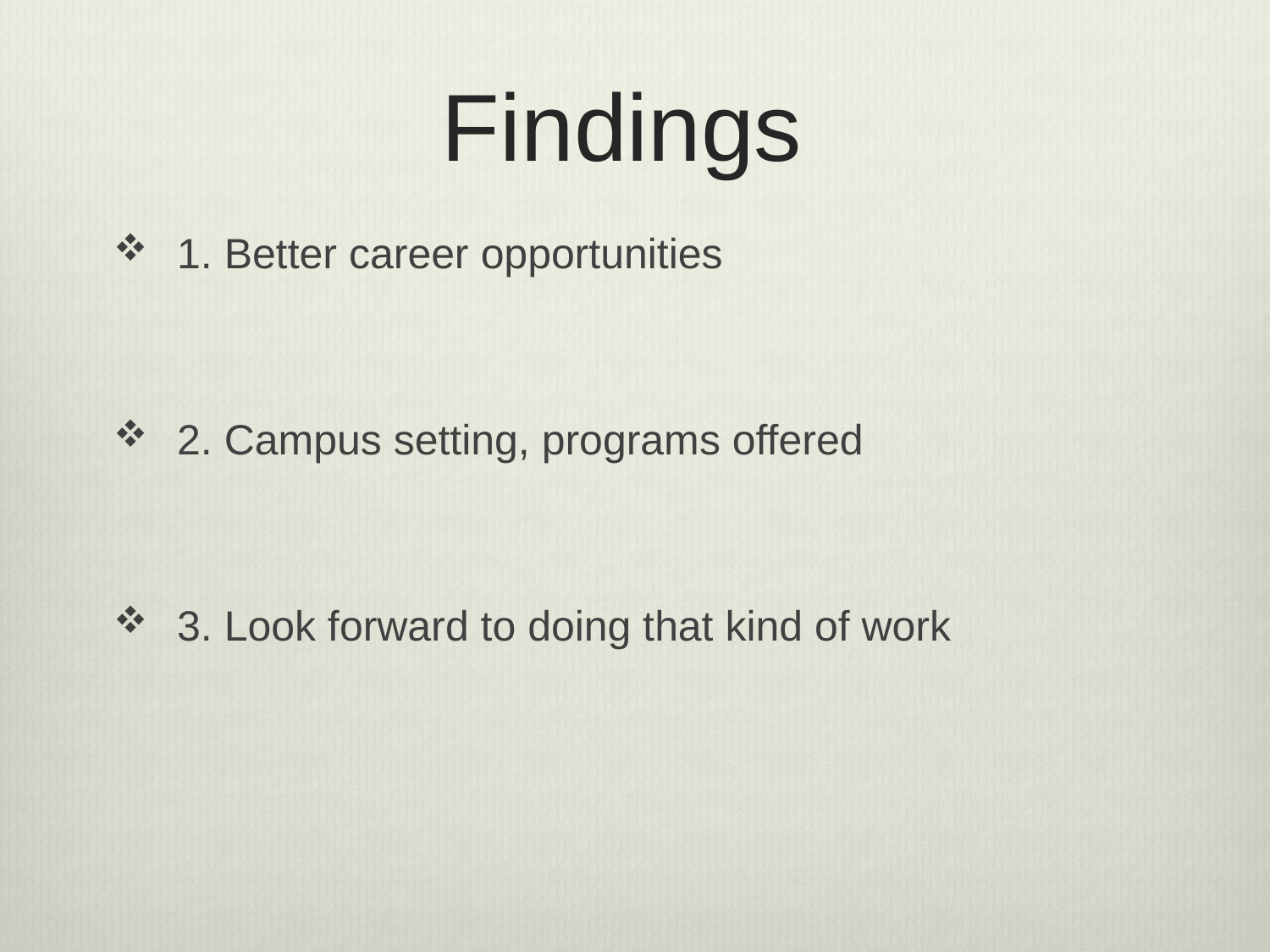

# Findings
1. Better career opportunities

2. Campus setting, programs offered

3. Look forward to doing that kind of work